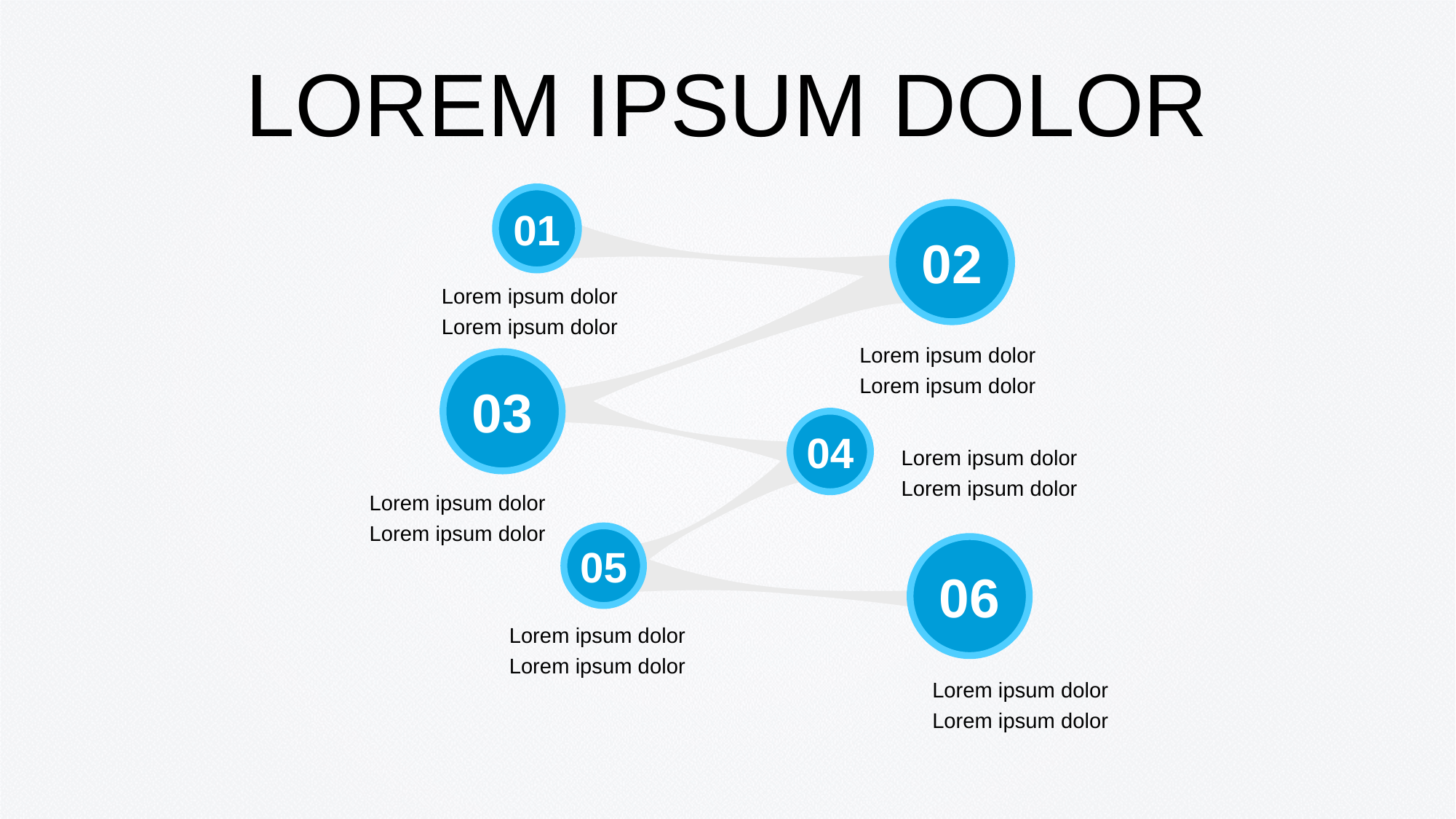

# LOREM IPSUM DOLOR
01
02

Lorem ipsum dolor
Lorem ipsum dolor
Lorem ipsum dolor
Lorem ipsum dolor

03
04
Lorem ipsum dolor
Lorem ipsum dolor

Lorem ipsum dolor
Lorem ipsum dolor

05

06

Lorem ipsum dolor
Lorem ipsum dolor
Lorem ipsum dolor
Lorem ipsum dolor